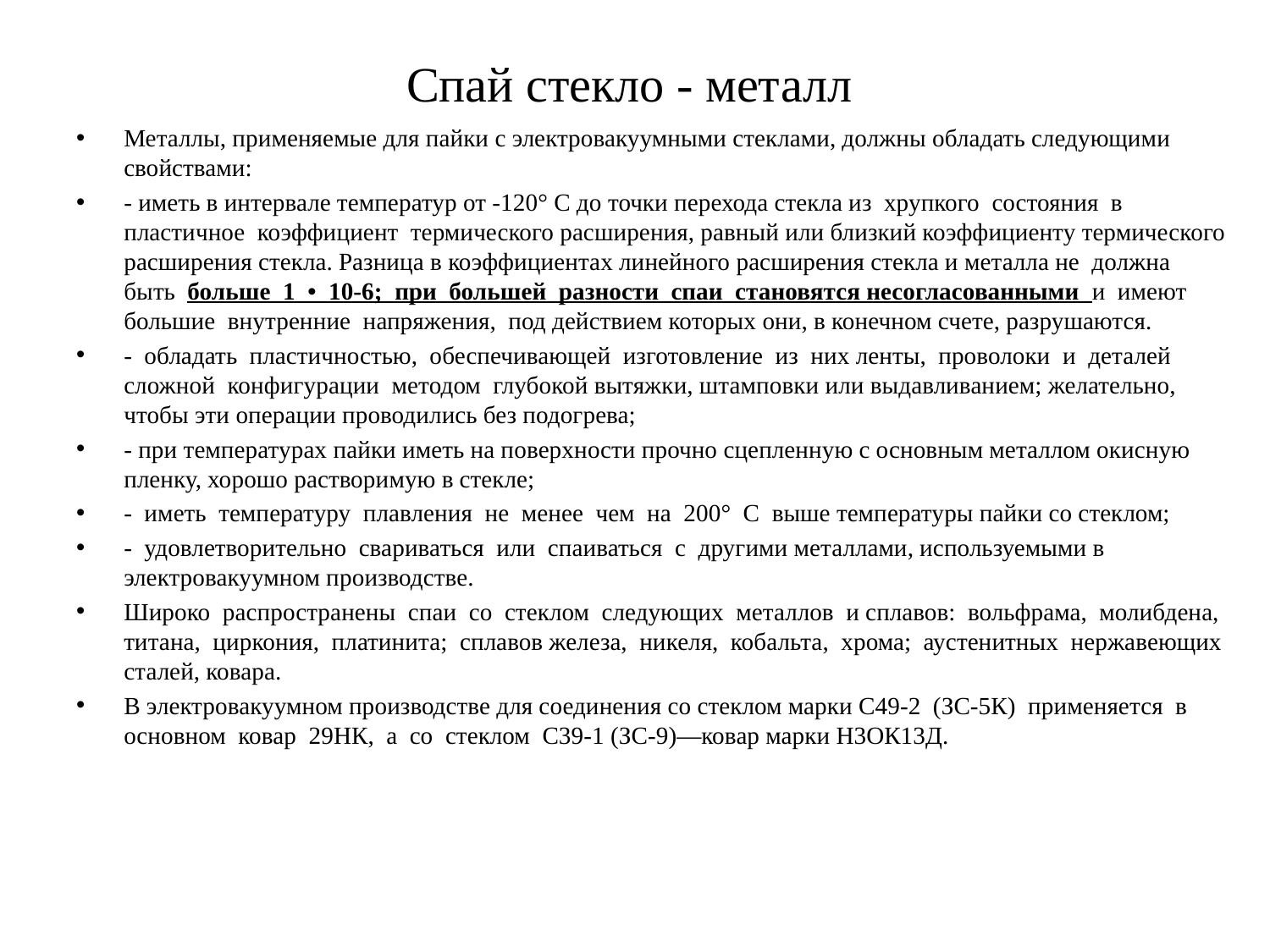

# Спай стекло - металл
Металлы, применяемые для пайки с электровакуумными стеклами, должны обладать следующими свойствами:
- иметь в интервале температур от -120° С до точки перехода стекла из  хрупкого  состояния  в  пластичное  коэффициент  термического расширения, равный или близкий коэффициенту термического расширения стекла. Разница в коэффициентах линейного расширения стекла и металла не  должна  быть  больше  1  •  10-6;  при  большей  разности  спаи  становятся несогласованными  и  имеют  большие  внутренние  напряжения,  под действием которых они, в конечном счете, разрушаются.
-  обладать  пластичностью,  обеспечивающей  изготовление  из  них ленты,  проволоки  и  деталей  сложной  конфигурации  методом  глубокой вытяжки, штамповки или выдавливанием; желательно, чтобы эти операции проводились без подогрева;
- при температурах пайки иметь на поверхности прочно сцепленную с основным металлом окисную пленку, хорошо растворимую в стекле;
-  иметь  температуру  плавления  не  менее  чем  на  200°  С  выше температуры пайки со стеклом;
-  удовлетворительно  свариваться  или  спаиваться  с  другими металлами, используемыми в электровакуумном производстве.
Широко  распространены  спаи  со  стеклом  следующих  металлов  и сплавов:  вольфрама,  молибдена,  титана,  циркония,  платинита;  сплавов железа,  никеля,  кобальта,  хрома;  аустенитных  нержавеющих  сталей, ковара.
В электровакуумном производстве для соединения со стеклом марки С49-2  (ЗС-5К)  применяется  в  основном  ковар  29НК,  а  со  стеклом  С39-1 (ЗС-9)—ковар марки Н3ОК13Д.